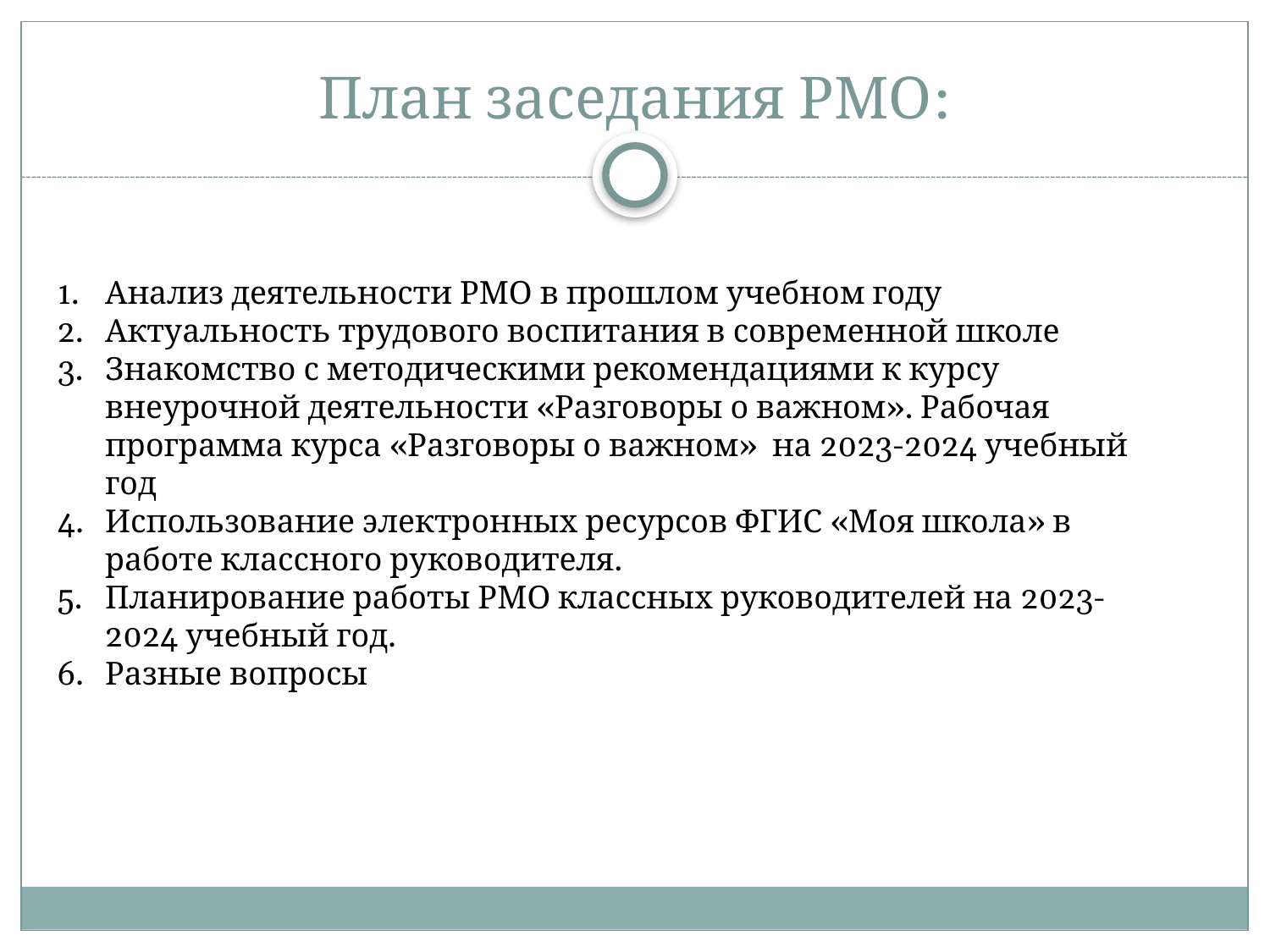

# План заседания РМО:
Анализ деятельности РМО в прошлом учебном году
Актуальность трудового воспитания в современной школе
Знакомство с методическими рекомендациями к курсу внеурочной деятельности «Разговоры о важном». Рабочая программа курса «Разговоры о важном»  на 2023-2024 учебный год
Использование электронных ресурсов ФГИС «Моя школа» в работе классного руководителя.
Планирование работы РМО классных руководителей на 2023-2024 учебный год.
Разные вопросы